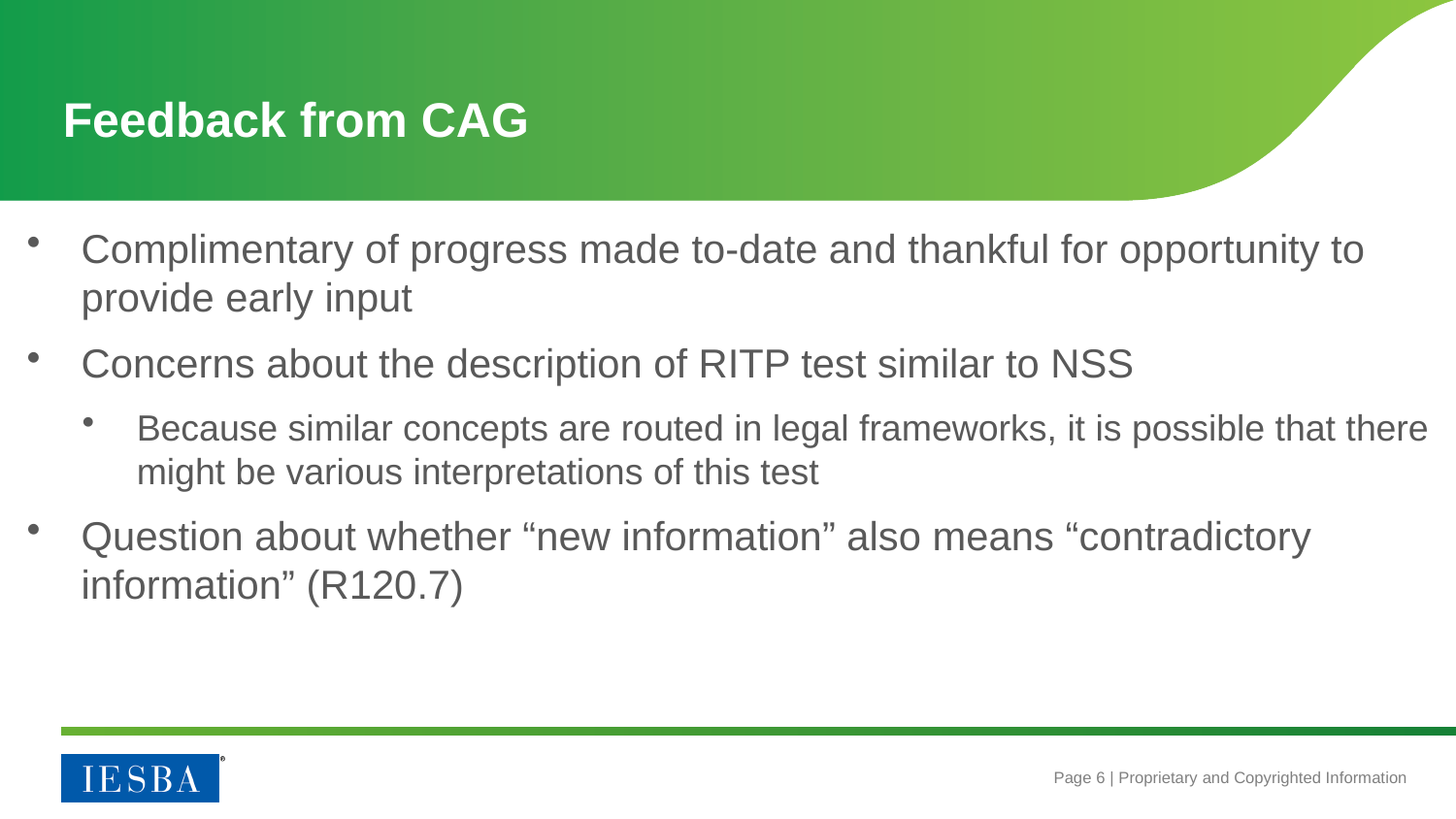

Feedback from CAG
Complimentary of progress made to-date and thankful for opportunity to provide early input
Concerns about the description of RITP test similar to NSS
Because similar concepts are routed in legal frameworks, it is possible that there might be various interpretations of this test
Question about whether “new information” also means “contradictory information” (R120.7)